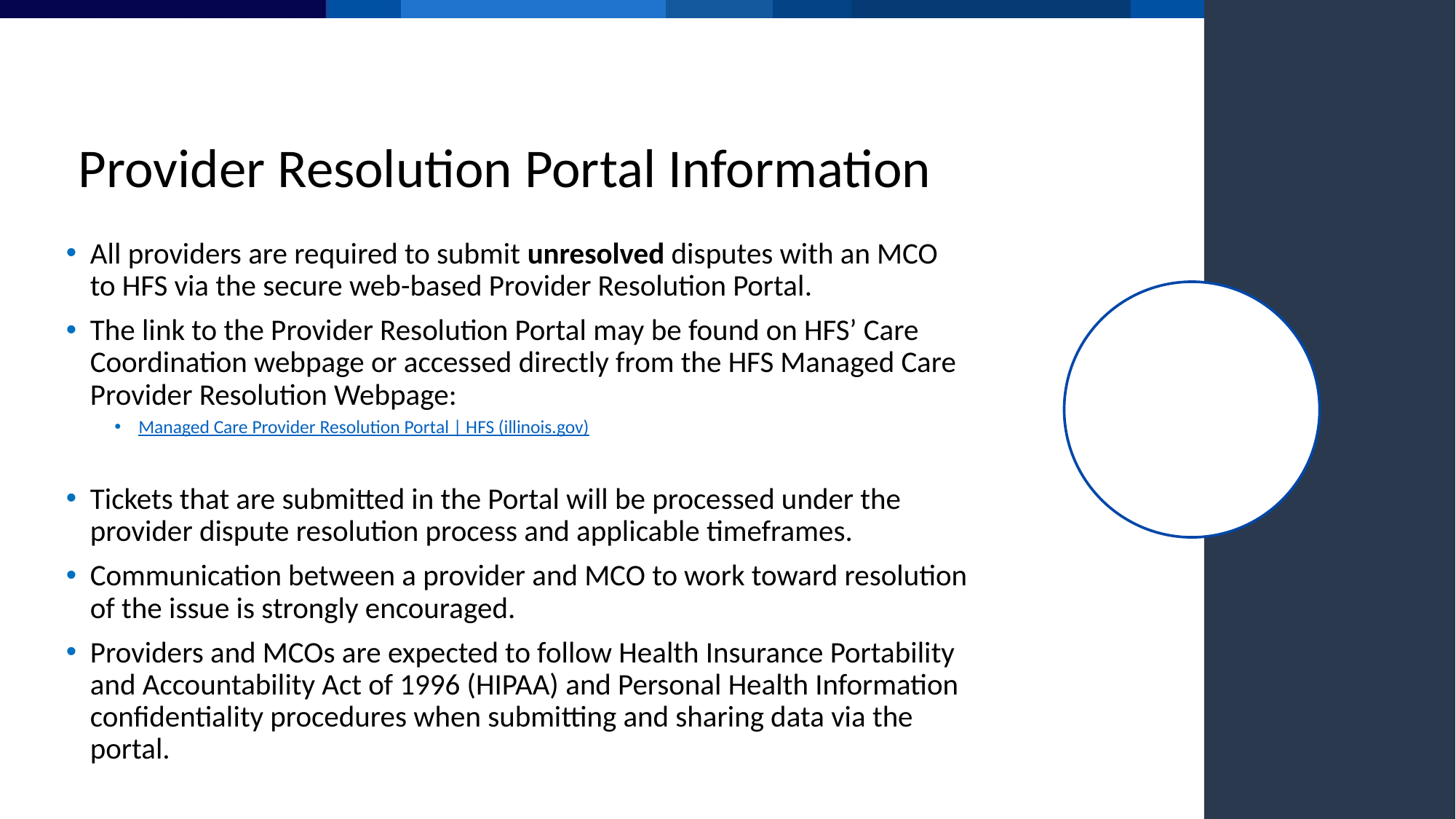

# Provider Resolution Portal Information
All providers are required to submit unresolved disputes with an MCO to HFS via the secure web-based Provider Resolution Portal.
The link to the Provider Resolution Portal may be found on HFS’ Care Coordination webpage or accessed directly from the HFS Managed Care Provider Resolution Webpage:
Managed Care Provider Resolution Portal | HFS (illinois.gov)

Tickets that are submitted in the Portal will be processed under the provider dispute resolution process and applicable timeframes.
Communication between a provider and MCO to work toward resolution of the issue is strongly encouraged.
Providers and MCOs are expected to follow Health Insurance Portability and Accountability Act of 1996 (HIPAA) and Personal Health Information confidentiality procedures when submitting and sharing data via the portal.